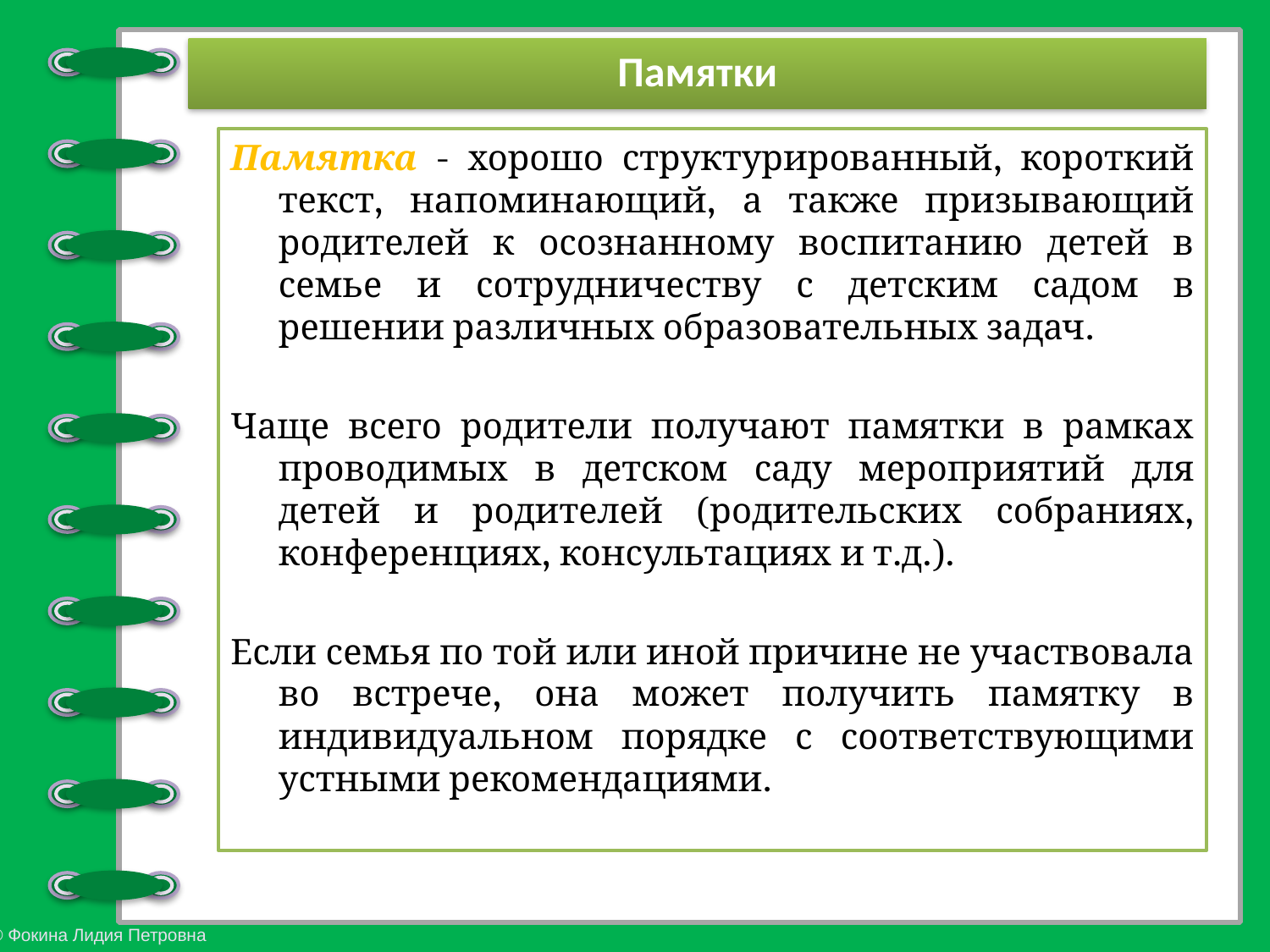

# Памятки
Памятка - хорошо структурированный, короткий текст, напоминающий, а также призывающий родителей к осознанному воспитанию детей в семье и сотрудничеству с детским садом в решении различных образовательных задач.

Чаще всего родители получают памятки в рамках проводимых в детском саду мероприятий для детей и родителей (родительских собраниях, конференциях, консультациях и т.д.).

Если семья по той или иной причине не участвовала во встрече, она может получить памятку в индивидуальном порядке с соответствующими устными рекомендациями.